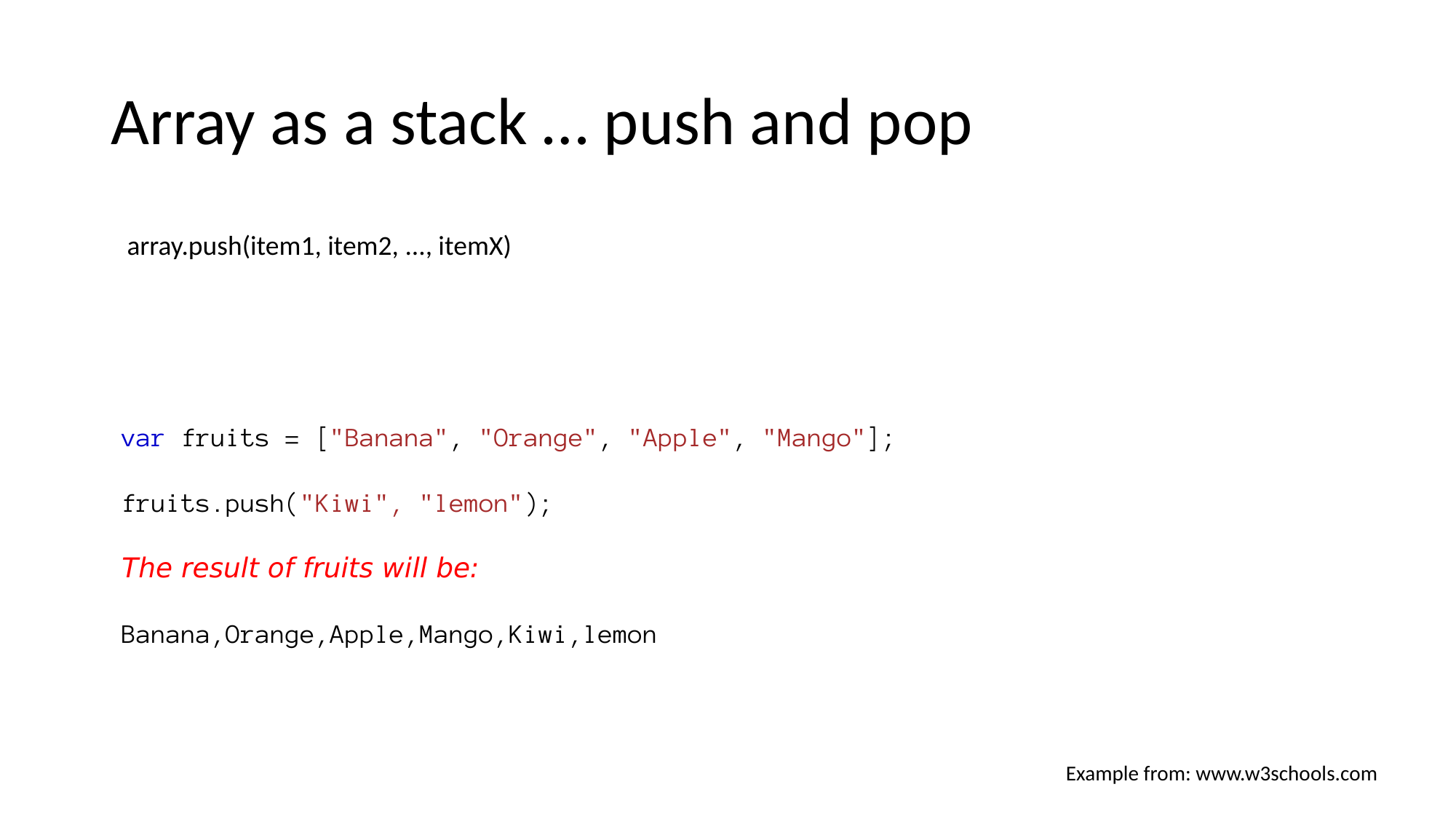

# Array as a stack … push and pop
array.push(item1, item2, ..., itemX)
var fruits = ["Banana", "Orange", "Apple", "Mango"];
fruits.push("Kiwi", "lemon");

The result of fruits will be:

Banana,Orange,Apple,Mango,Kiwi,lemon
Example from: www.w3schools.com